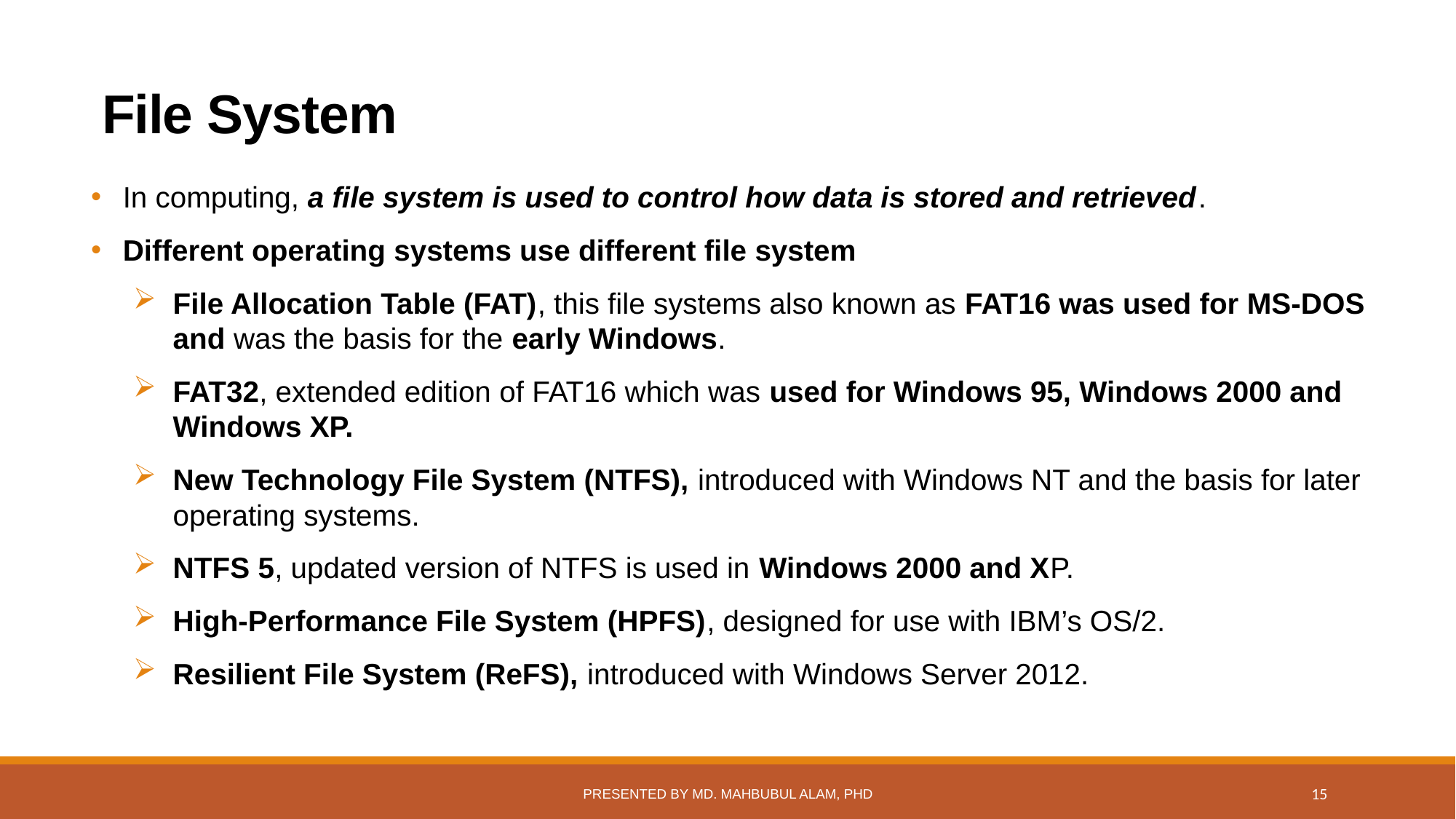

# File System
In computing, a file system is used to control how data is stored and retrieved.
Different operating systems use different file system
File Allocation Table (FAT), this file systems also known as FAT16 was used for MS-DOS and was the basis for the early Windows.
FAT32, extended edition of FAT16 which was used for Windows 95, Windows 2000 and Windows XP.
New Technology File System (NTFS), introduced with Windows NT and the basis for later operating systems.
NTFS 5, updated version of NTFS is used in Windows 2000 and XP.
High-Performance File System (HPFS), designed for use with IBM’s OS/2.
Resilient File System (ReFS), introduced with Windows Server 2012.
Presented by Md. Mahbubul Alam, PhD
15